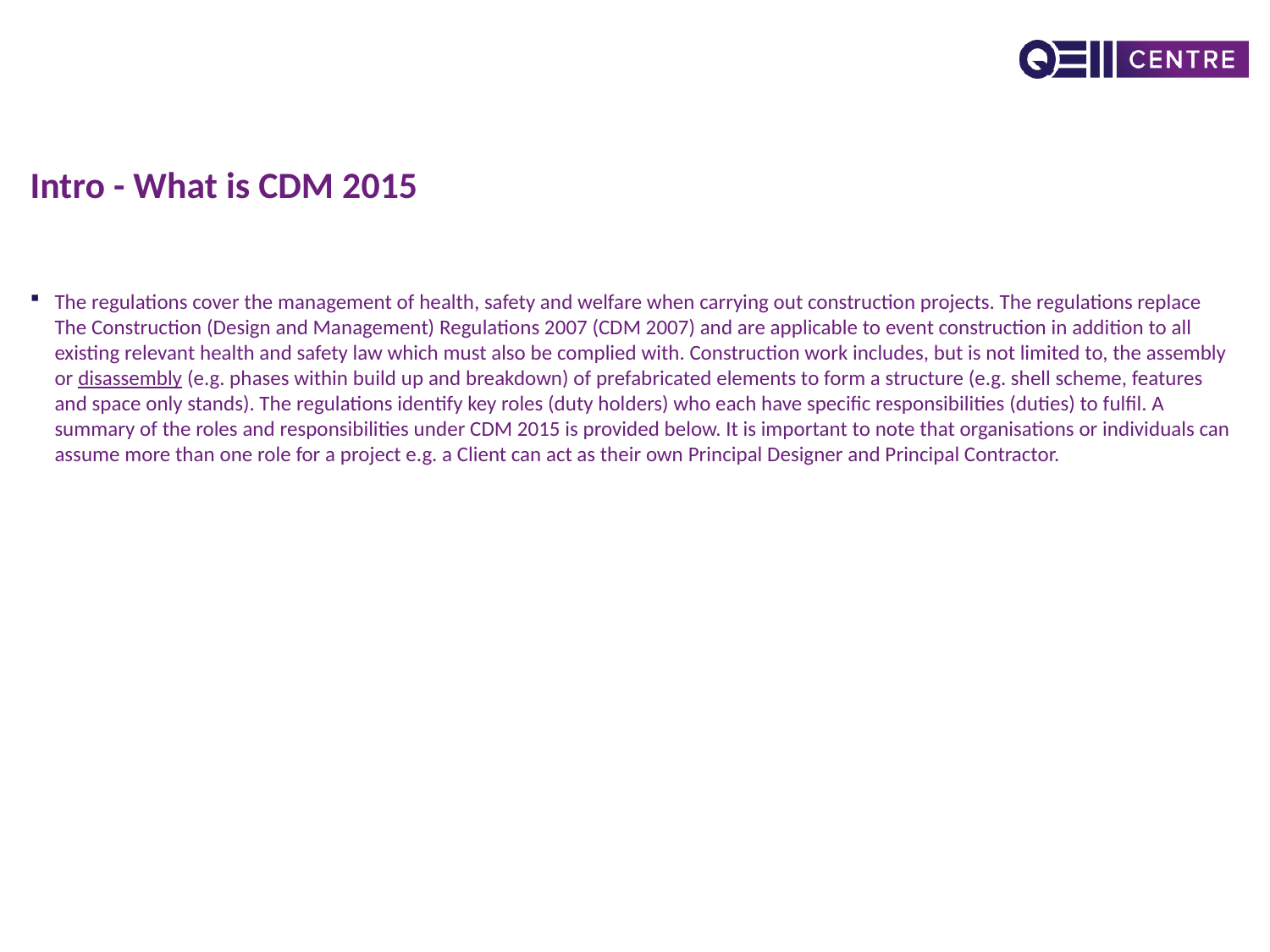

# Intro - What is CDM 2015
The regulations cover the management of health, safety and welfare when carrying out construction projects. The regulations replace The Construction (Design and Management) Regulations 2007 (CDM 2007) and are applicable to event construction in addition to all existing relevant health and safety law which must also be complied with. Construction work includes, but is not limited to, the assembly or disassembly (e.g. phases within build up and breakdown) of prefabricated elements to form a structure (e.g. shell scheme, features and space only stands). The regulations identify key roles (duty holders) who each have specific responsibilities (duties) to fulfil. A summary of the roles and responsibilities under CDM 2015 is provided below. It is important to note that organisations or individuals can assume more than one role for a project e.g. a Client can act as their own Principal Designer and Principal Contractor.